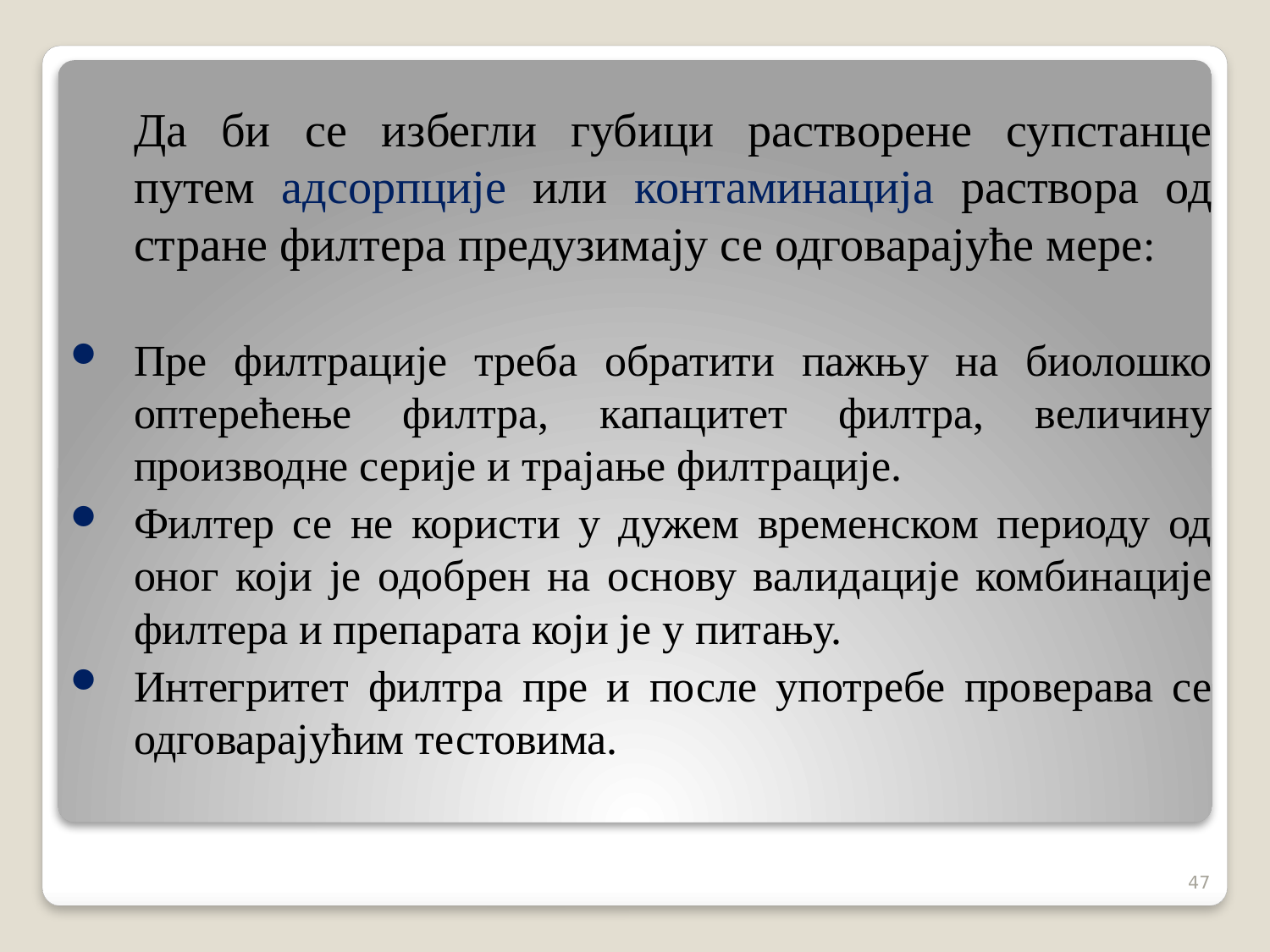

Да би се избегли губици растворене супстанце путем адсорпције или контаминација раствора од стране филтера предузимају се одговарајуће мере:

Пре филтрације треба обратити пажњу на биолошко оптерећење филтра, капацитет филтра, величину производне серије и трајање филтрације.
Филтер се не користи у дужем временском периоду од оног који је одобрен на основу валидације комбинације филтера и препарата који је у питању.
Интегритет филтра пре и после употребе проверава се одговарајућим тестовима.

47